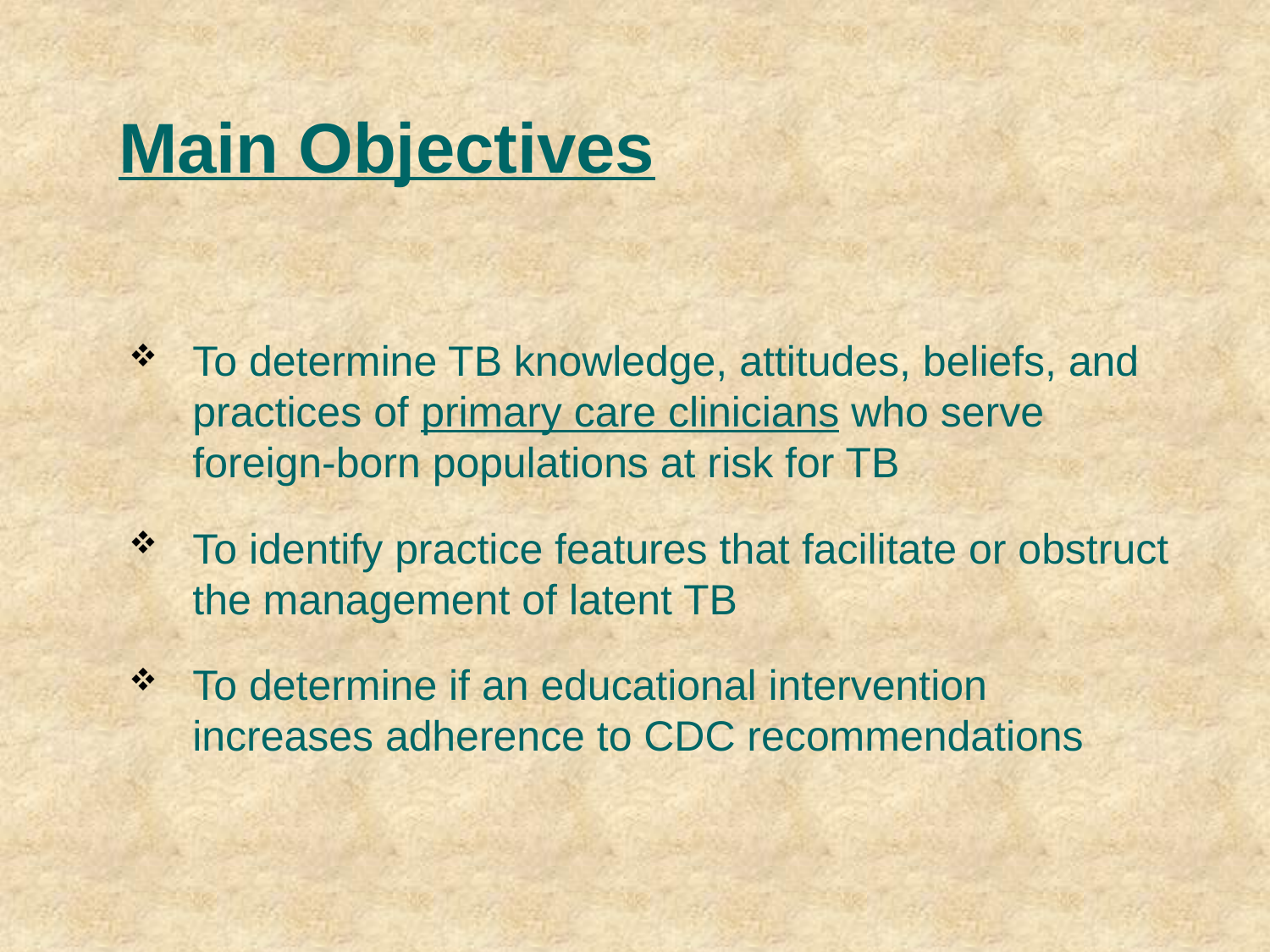

# Main Objectives

To determine TB knowledge, attitudes, beliefs, and practices of primary care clinicians who serve foreign-born populations at risk for TB
To identify practice features that facilitate or obstruct the management of latent TB
To determine if an educational intervention increases adherence to CDC recommendations